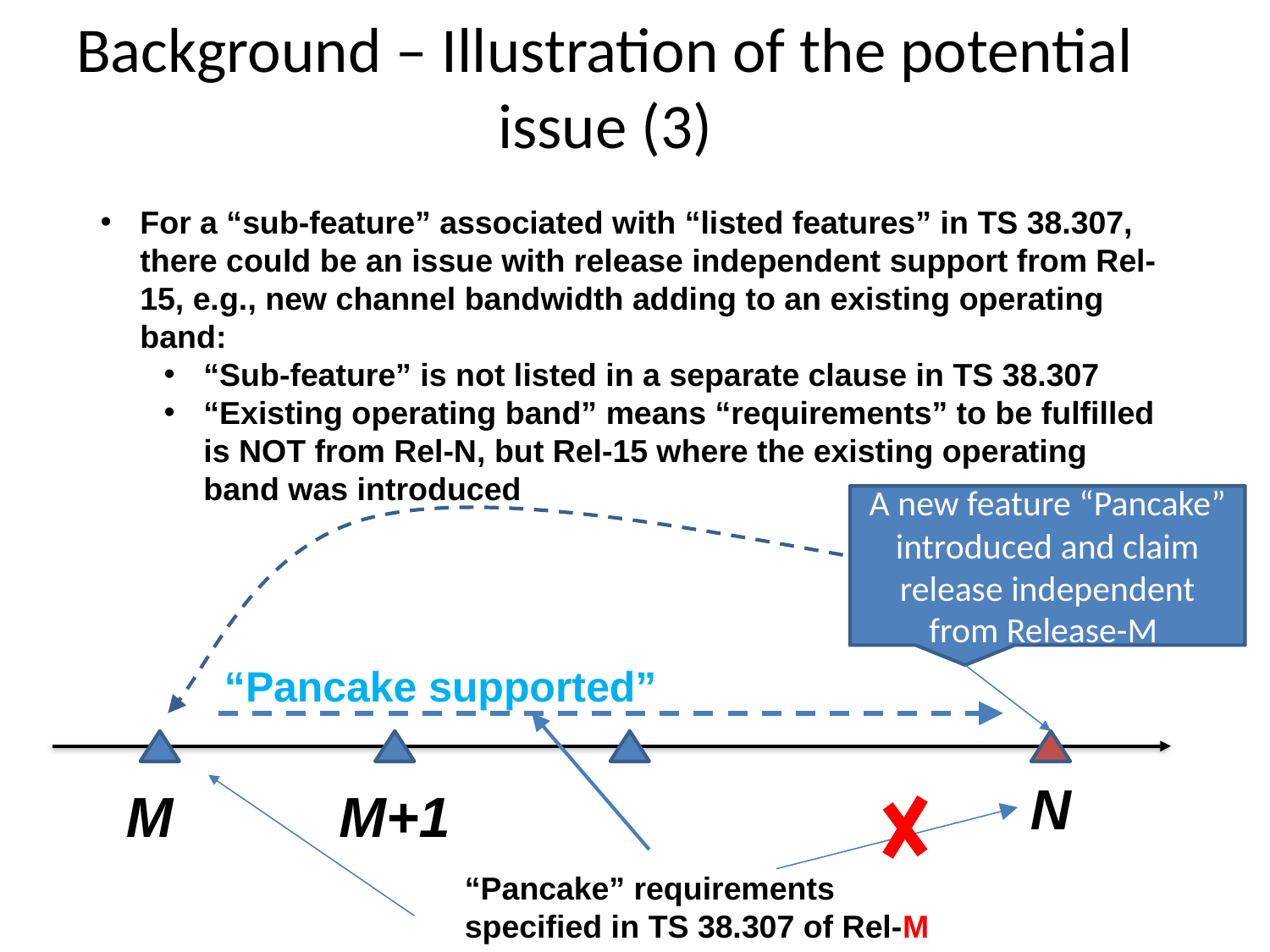

# Background – Illustration of the potential issue (3)
For a “sub-feature” associated with “listed features” in TS 38.307, there could be an issue with release independent support from Rel-15, e.g., new channel bandwidth adding to an existing operating band:
“Sub-feature” is not listed in a separate clause in TS 38.307
“Existing operating band” means “requirements” to be fulfilled is NOT from Rel-N, but Rel-15 where the existing operating band was introduced

A new feature “Pancake” introduced and claim release independent from Release-M

“Pancake supported”

N
M+1
M
“Pancake” requirements specified in TS 38.307 of Rel-M